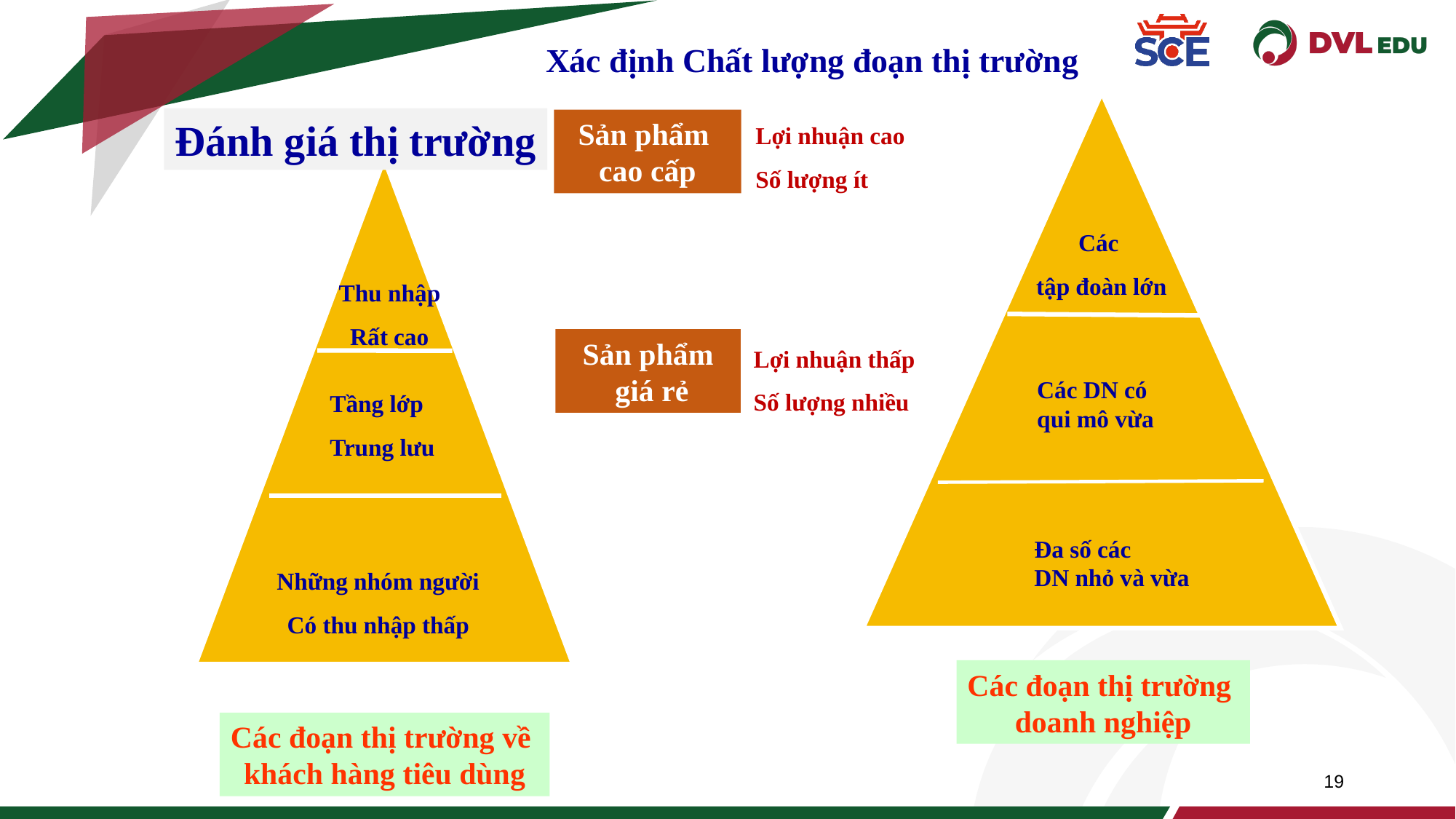

Xác định Chất lượng đoạn thị trường

Lợi nhuận cao
Số lượng ít
Đánh giá thị trường
Sản phẩm
cao cấp

Các
tập đoàn lớn
Thu nhập
Rất cao

Lợi nhuận thấp
Số lượng nhiều
Sản phẩm
 giá rẻ

Tầng lớp
Trung lưu
Các DN có
qui mô vừa

Đa số các
DN nhỏ và vừa
Những nhóm người
Có thu nhập thấp
Các đoạn thị trường
doanh nghiệp
Các đoạn thị trường về
khách hàng tiêu dùng
19